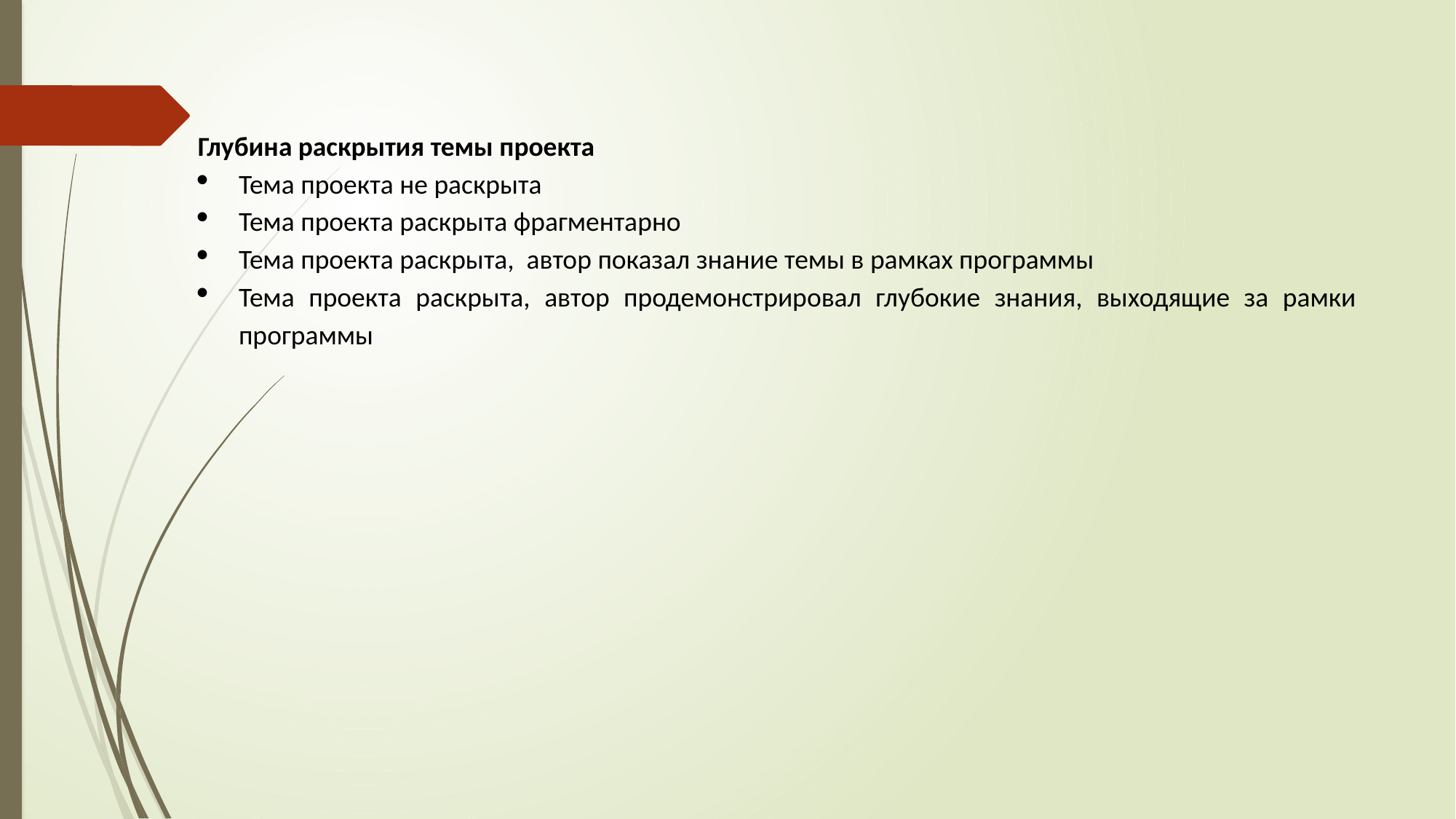

Глубина раскрытия темы проекта
Тема проекта не раскрыта
Тема проекта раскрыта фрагментарно
Тема проекта раскрыта,  автор показал знание темы в рамках программы
Тема проекта раскрыта, автор продемонстрировал глубокие знания, выходящие за рамки программы